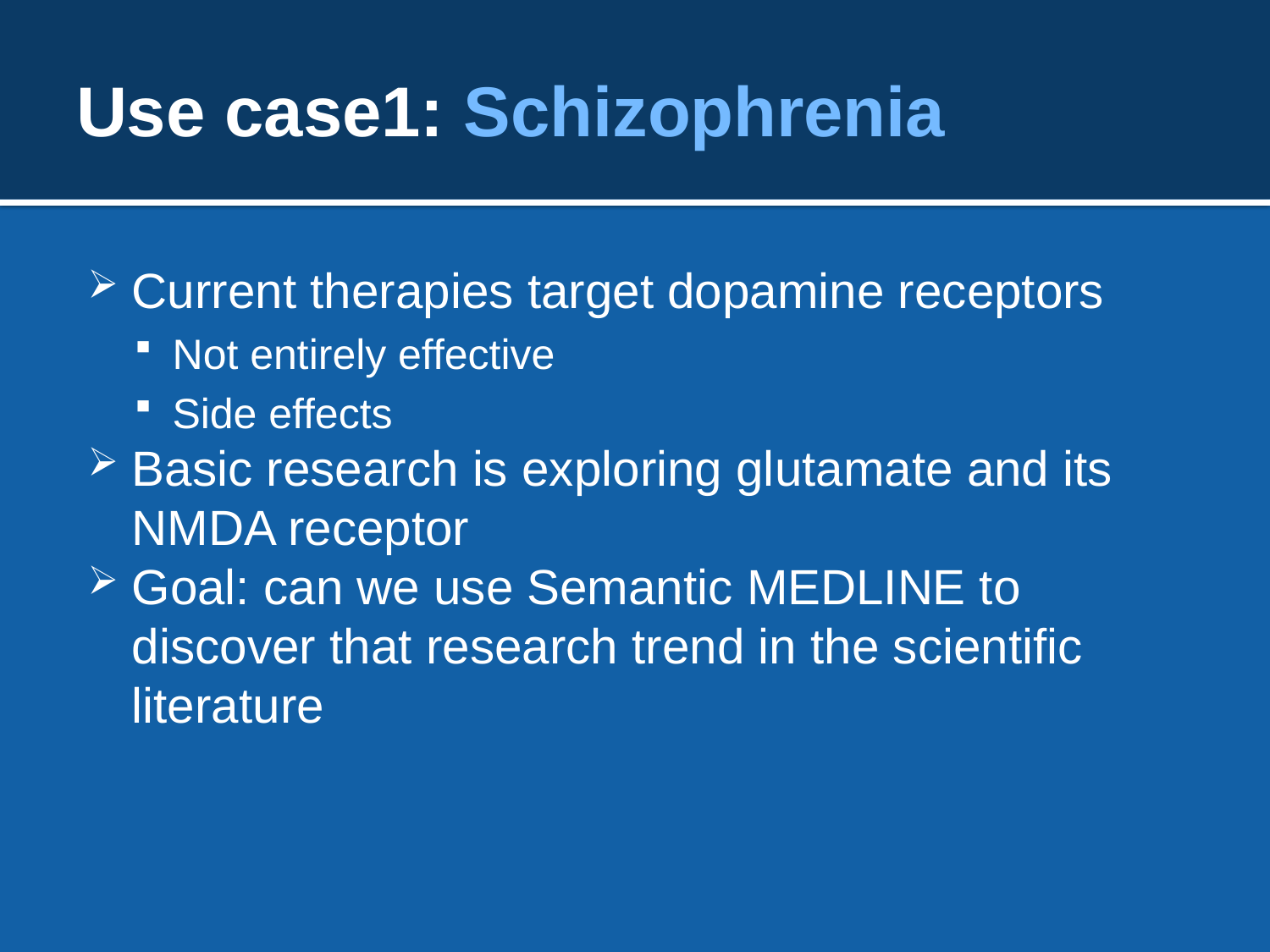

# Use case1: Schizophrenia
Current therapies target dopamine receptors
Not entirely effective
Side effects
Basic research is exploring glutamate and its NMDA receptor
Goal: can we use Semantic MEDLINE to discover that research trend in the scientific literature